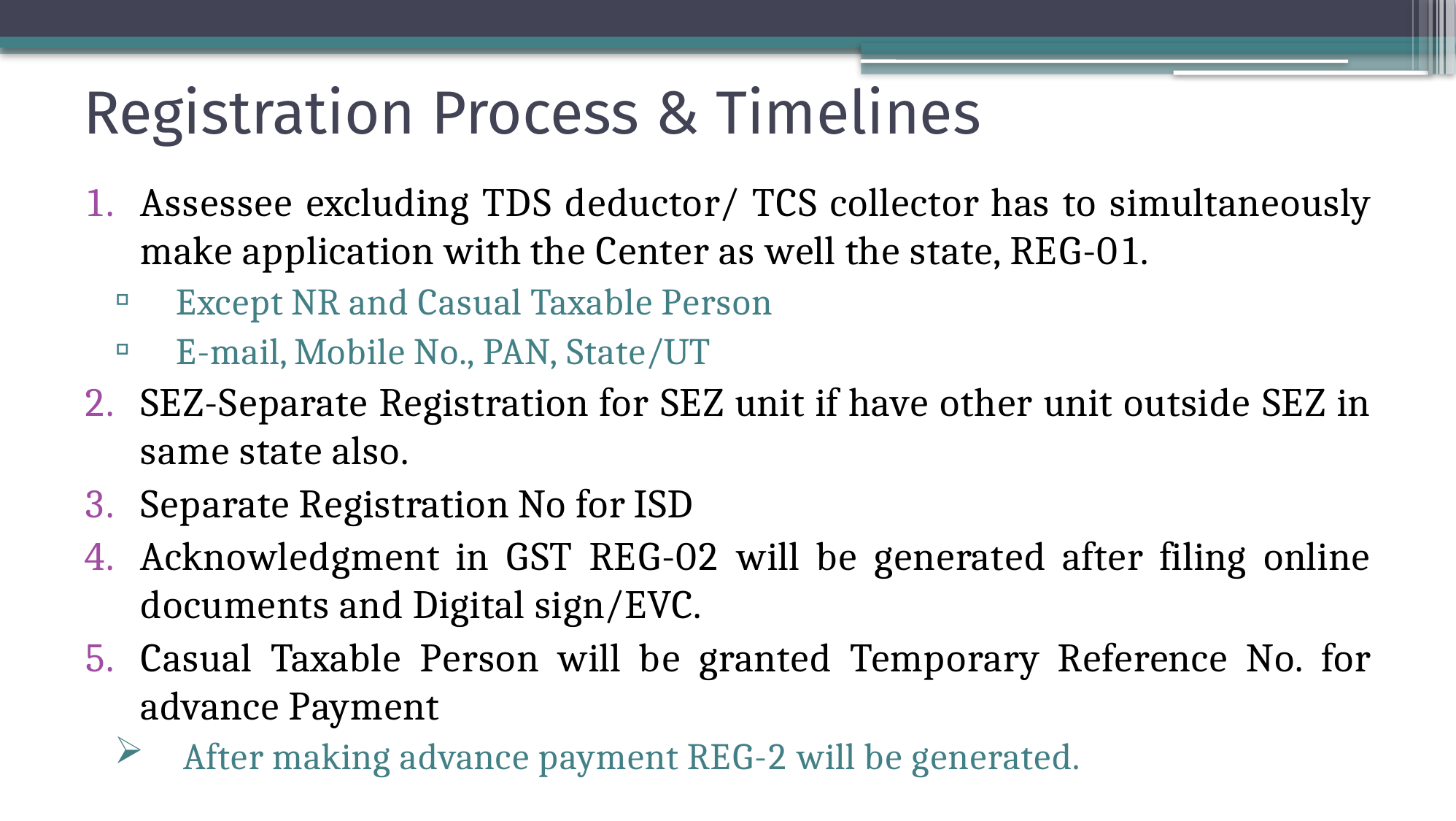

# Registration Process & Timelines
Assessee excluding TDS deductor/ TCS collector has to simultaneously make application with the Center as well the state, REG-01.
Except NR and Casual Taxable Person
E-mail, Mobile No., PAN, State/UT
SEZ-Separate Registration for SEZ unit if have other unit outside SEZ in same state also.
Separate Registration No for ISD
Acknowledgment in GST REG-02 will be generated after filing online documents and Digital sign/EVC.
Casual Taxable Person will be granted Temporary Reference No. for advance Payment
After making advance payment REG-2 will be generated.